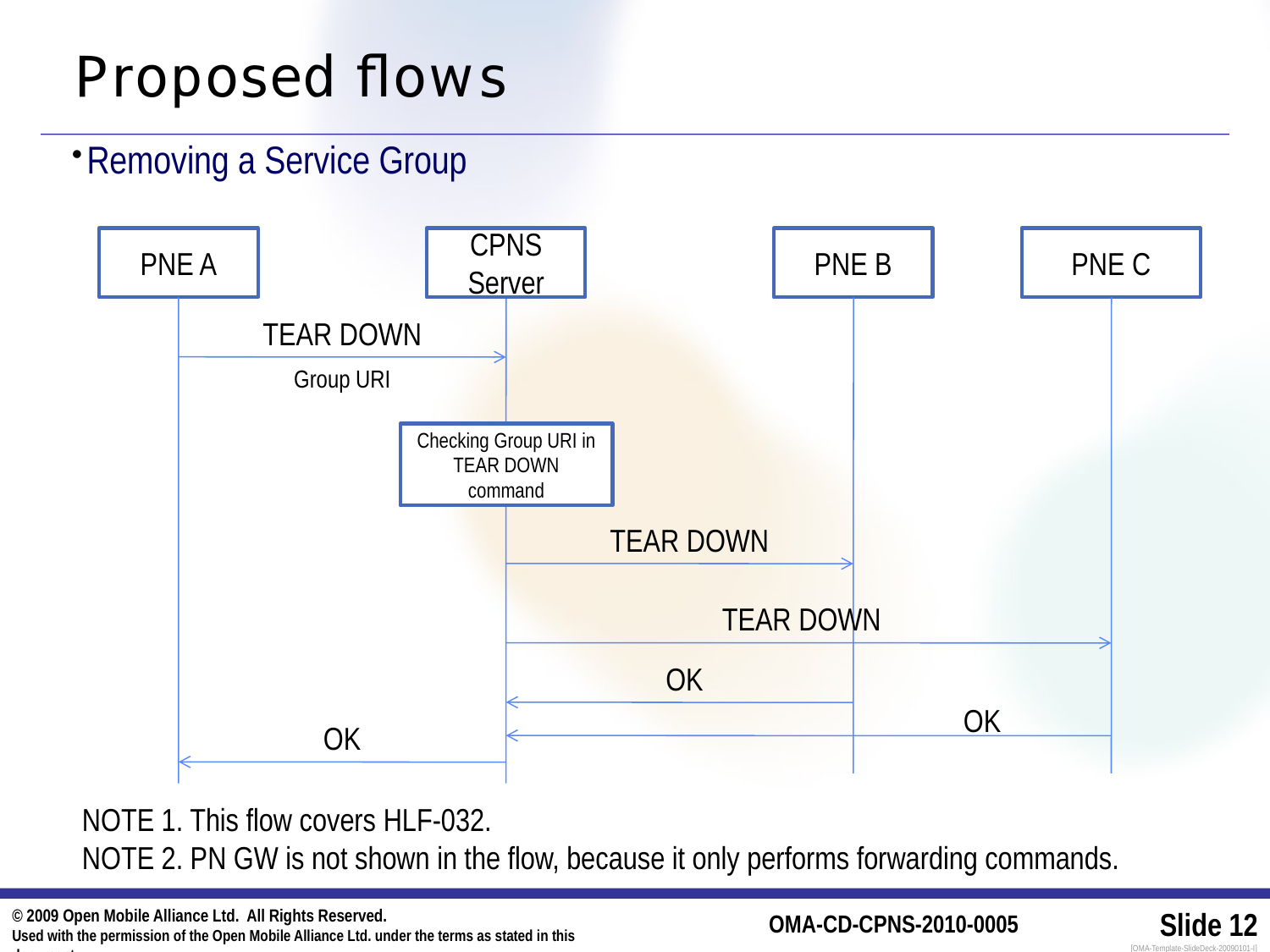

# Proposed flows
Removing a Service Group
PNE A
CPNS Server
PNE B
PNE C
TEAR DOWN
Group URI
Checking Group URI in TEAR DOWN command
TEAR DOWN
TEAR DOWN
OK
OK
OK
NOTE 1. This flow covers HLF-032.
NOTE 2. PN GW is not shown in the flow, because it only performs forwarding commands.